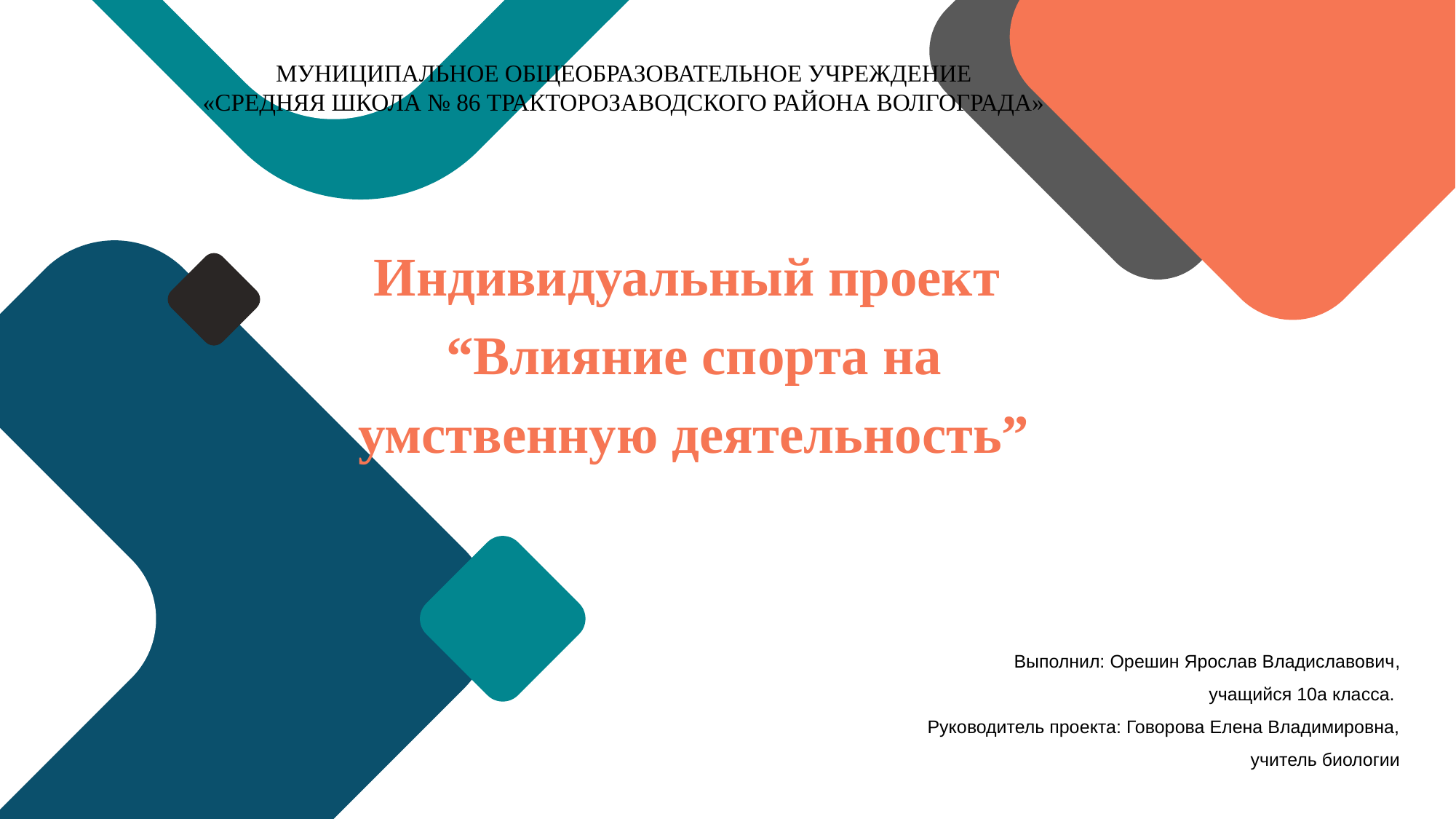

МУНИЦИПАЛЬНОЕ ОБЩЕОБРАЗОВАТЕЛЬНОЕ УЧРЕЖДЕНИЕ
«СРЕДНЯЯ ШКОЛА № 86 ТРАКТОРОЗАВОДСКОГО РАЙОНА ВОЛГОГРАДА»
Индивидуальный проект
“Влияние спорта на умственную деятельность”

Выполнил: Орешин Ярослав Владиславович,
учащийся 10а класса.
Руководитель проекта: Говорова Елена Владимировна,
 учитель биологии